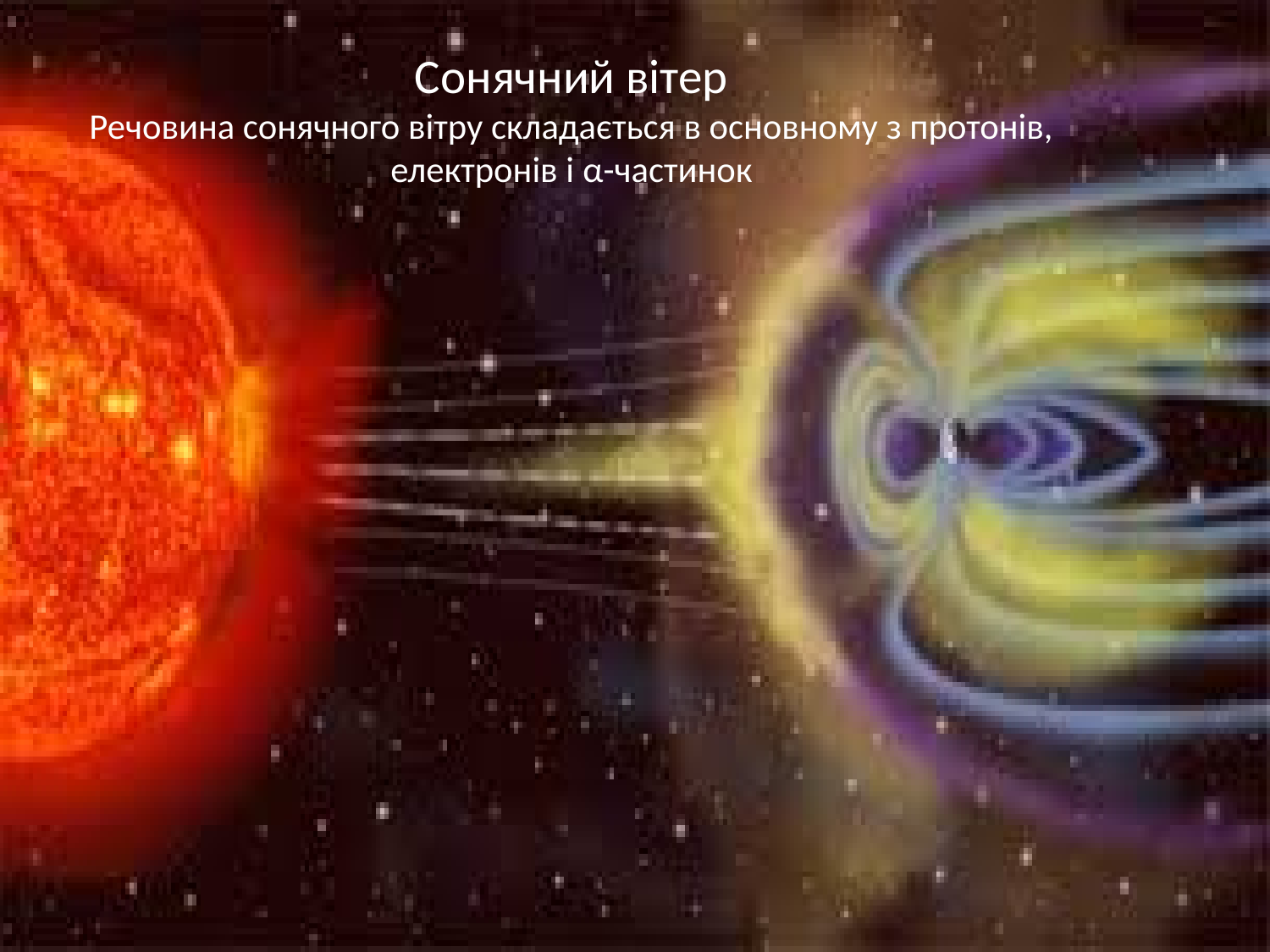

Сонячний вітер
Речовина сонячного вітру складається в основному з протонів, електронів і α-частинок